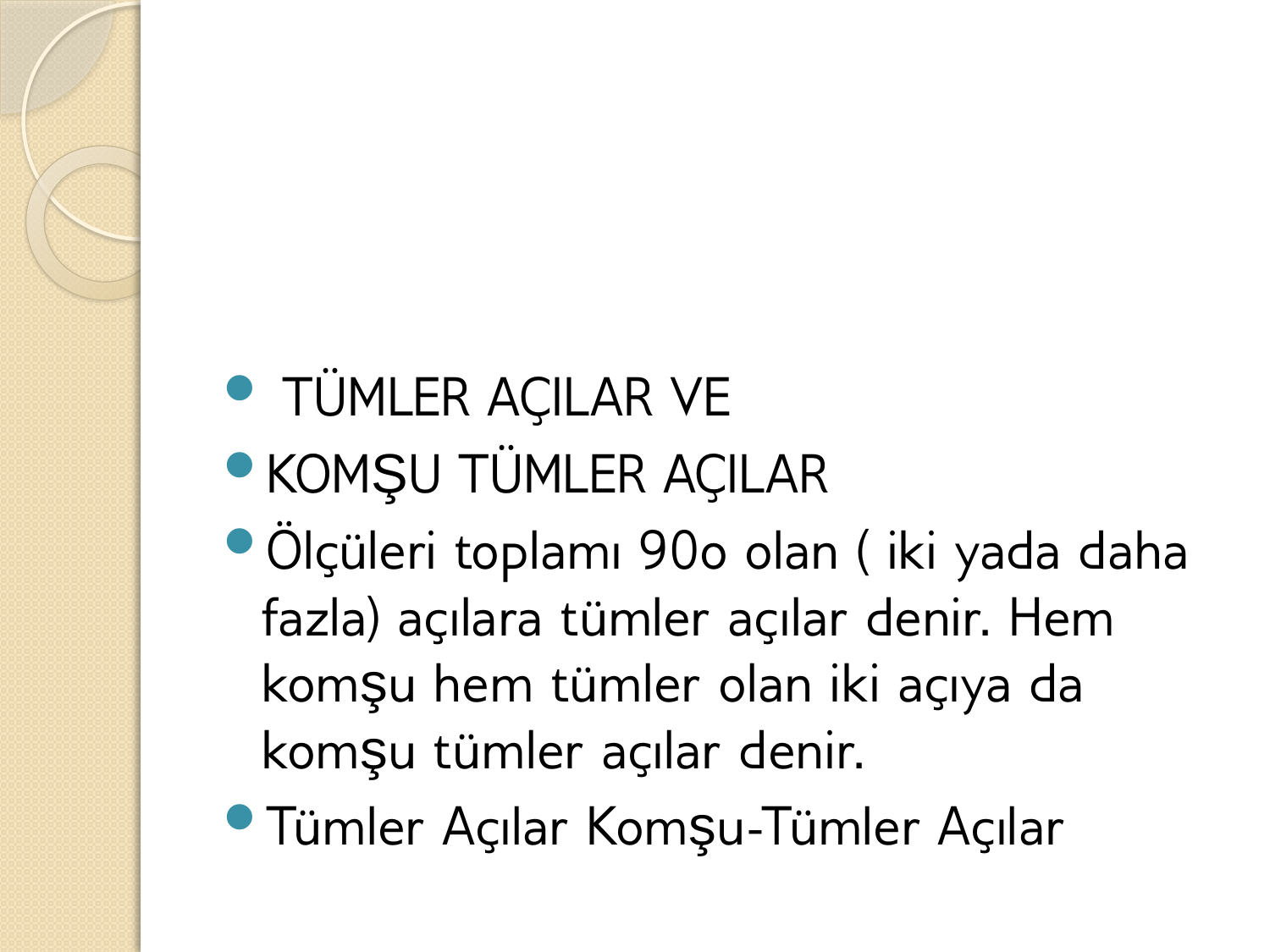

#

 TÜMLER AÇILAR VE
KOMŞU TÜMLER AÇILAR
Ölçüleri toplamı 90o olan ( iki yada daha fazla) açılara tümler açılar denir. Hem komşu hem tümler olan iki açıya da komşu tümler açılar denir.
Tümler Açılar Komşu-Tümler Açılar